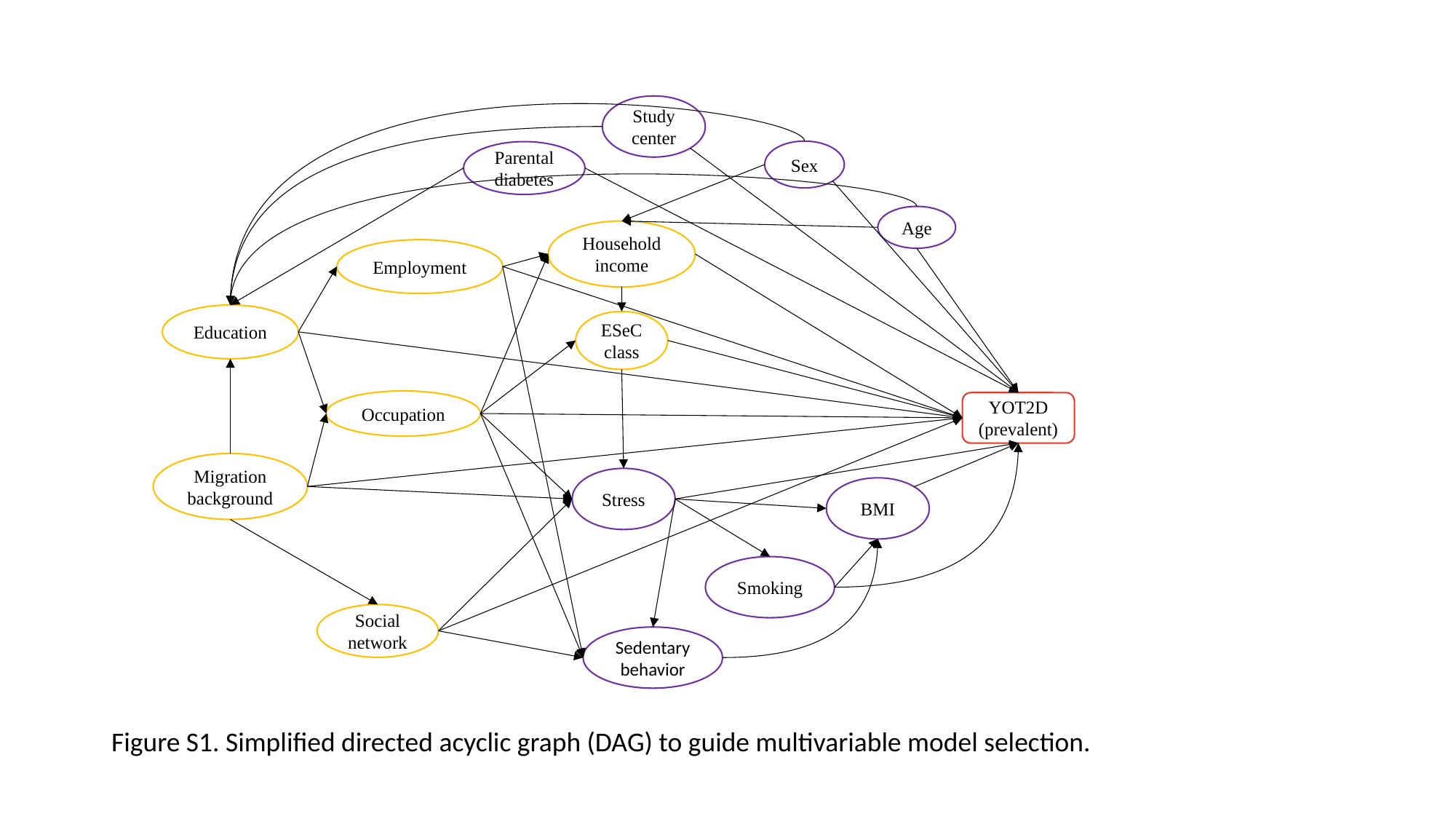

Study center
Sex
Parental diabetes
Age
Household income
Employment
Education
ESeC class
Occupation
YOT2D
(prevalent)
Migration background
Stress
BMI
Smoking
Social network
Sedentary behavior
Figure S1. Simplified directed acyclic graph (DAG) to guide multivariable model selection.